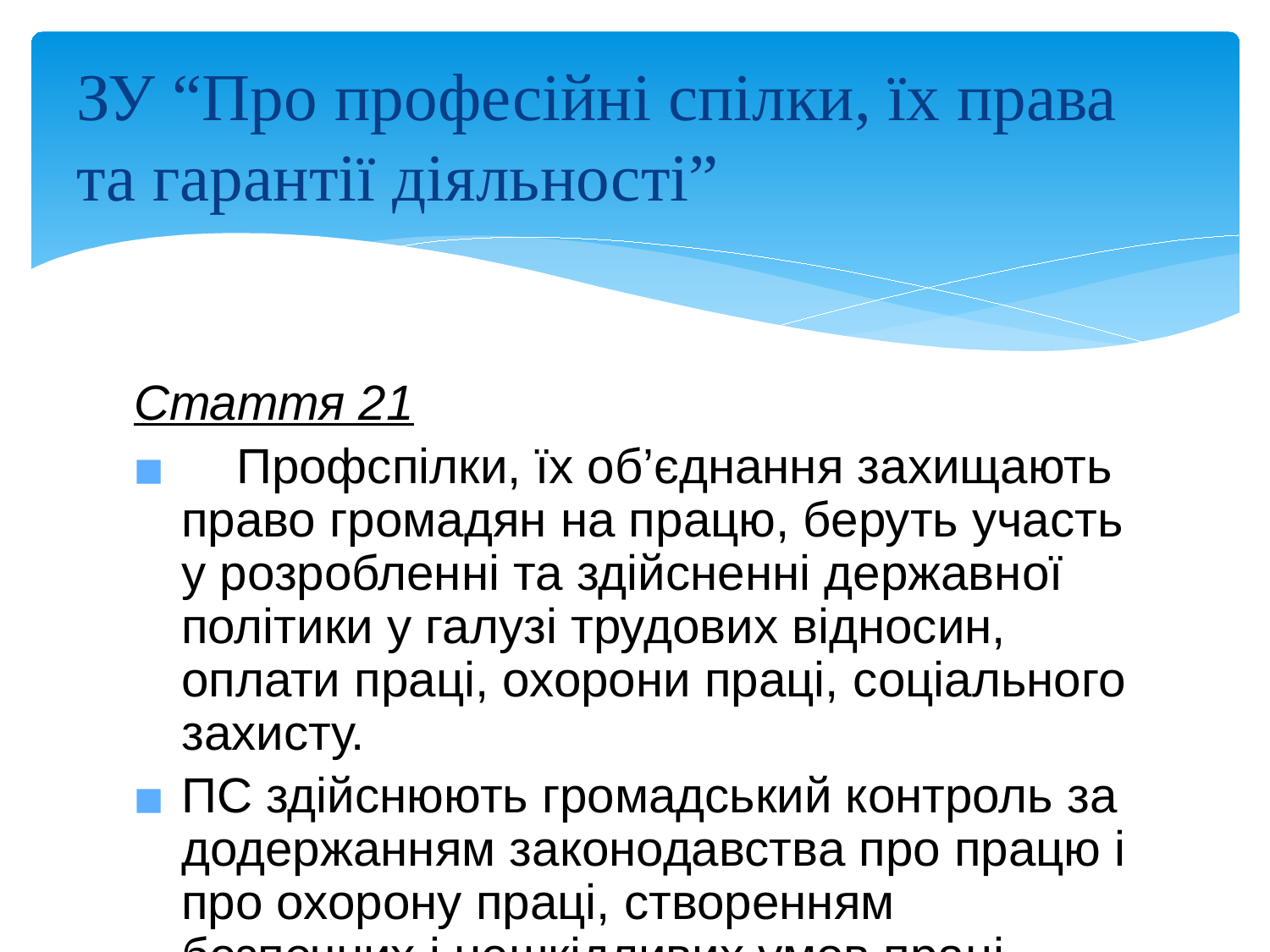

# ЗУ “Про професійні спілки, їх права та гарантії діяльності”
Стаття 21
    Профспілки, їх об’єднання захищають право громадян на працю, беруть участь у розробленні та здійсненні державної політики у галузі трудових відносин, оплати праці, охорони праці, соціального захисту.
ПС здійснюють громадський контроль за додержанням законодавства про працю і про охорону праці, створенням безпечних і нешкідливих умов праці...